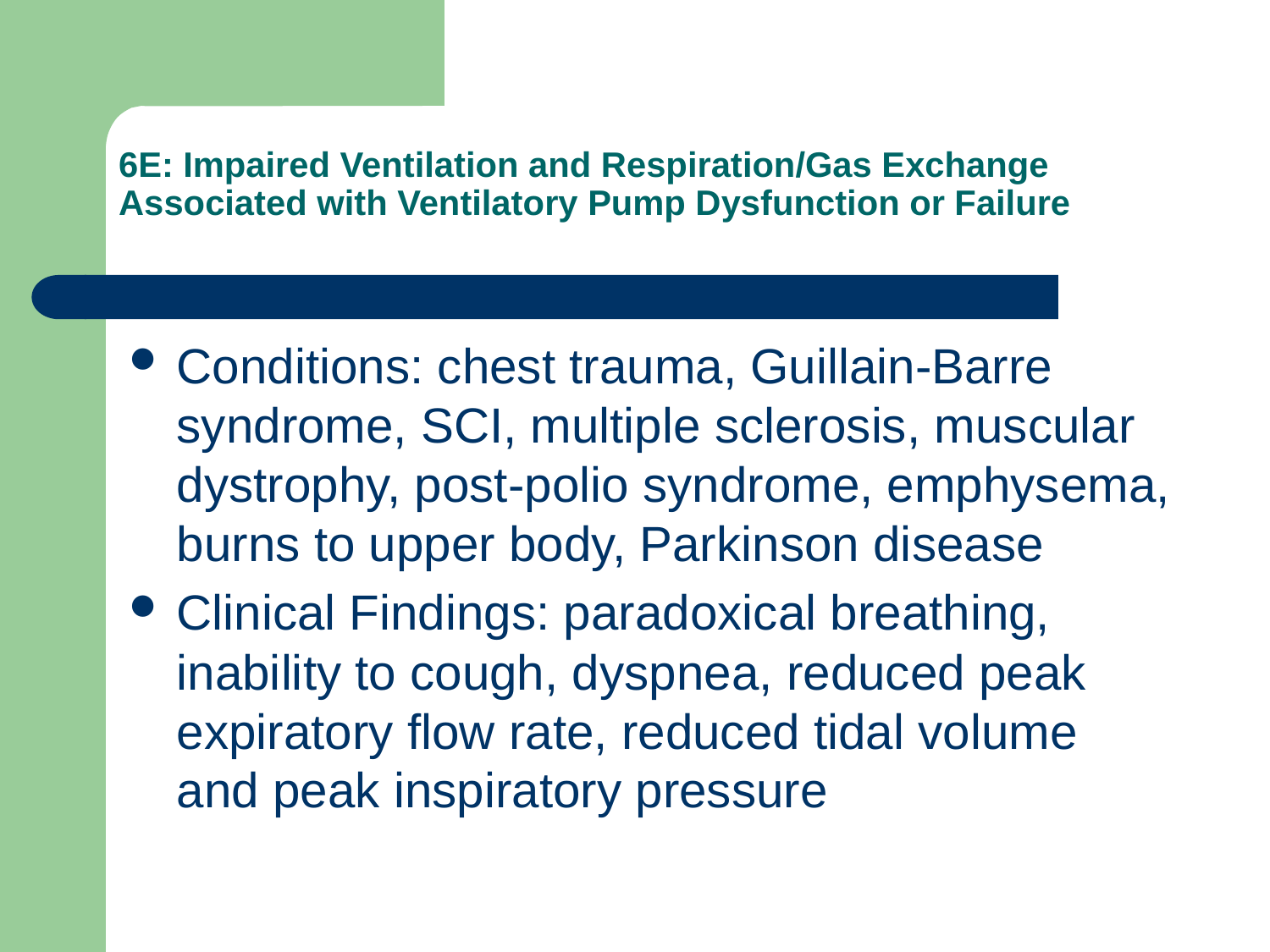

6E: Impaired Ventilation and Respiration/Gas Exchange Associated with Ventilatory Pump Dysfunction or Failure
Conditions: chest trauma, Guillain-Barre syndrome, SCI, multiple sclerosis, muscular dystrophy, post-polio syndrome, emphysema, burns to upper body, Parkinson disease
Clinical Findings: paradoxical breathing, inability to cough, dyspnea, reduced peak expiratory flow rate, reduced tidal volume and peak inspiratory pressure